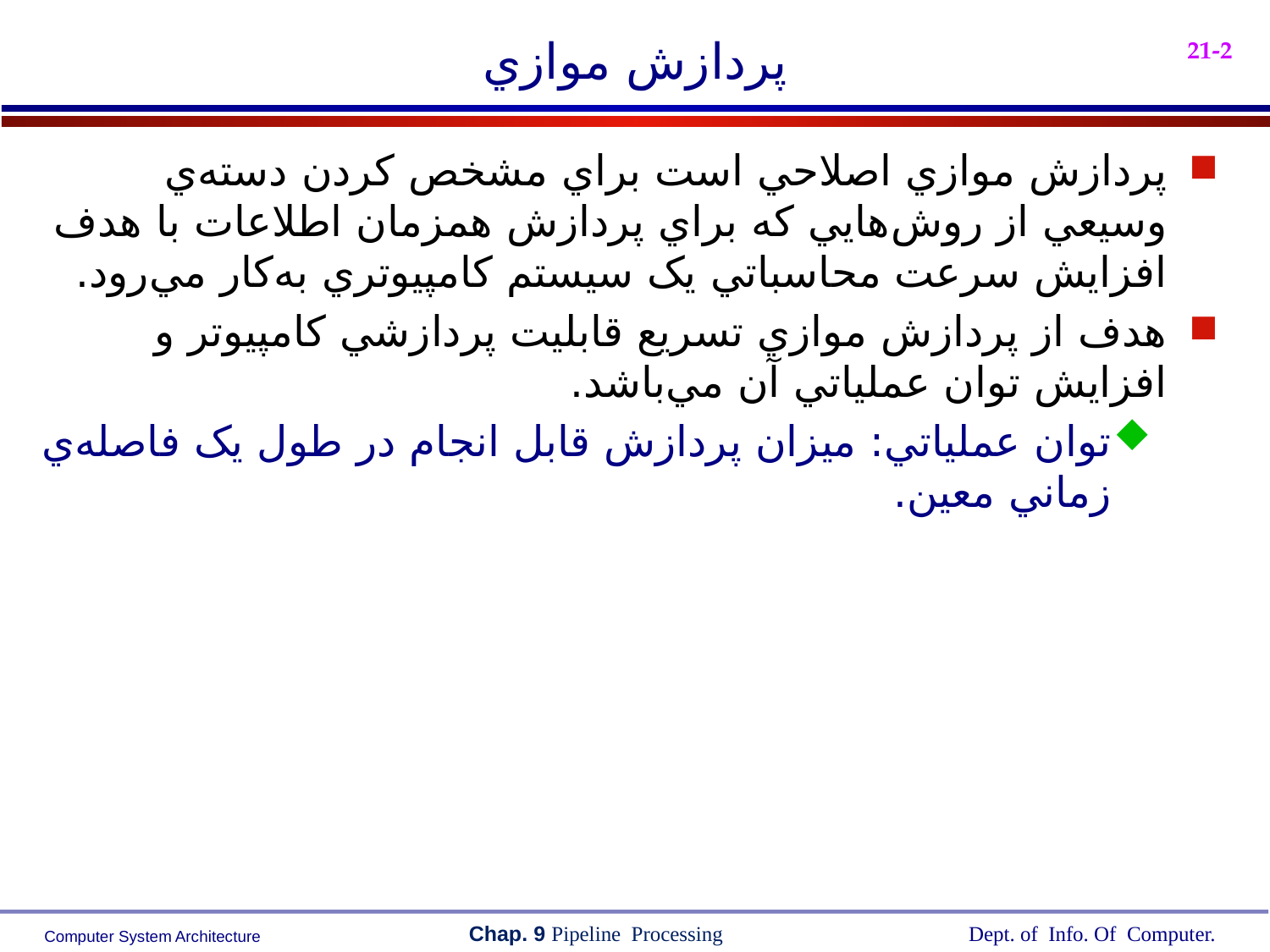

# پردازش موازي
پردازش موازي اصلاحي است براي مشخص کردن دسته‌ي وسيعي از روش‌هايي که براي پردازش همزمان اطلاعات با هدف افزايش سرعت محاسباتي يک سيستم کامپيوتري به‌کار مي‌رود.
هدف از پردازش موازي تسريع قابليت پردازشي کامپيوتر و افزايش توان عملياتي آن مي‌باشد.
توان عملياتي: ميزان پردازش قابل انجام در طول يک فاصله‌ي زماني معين.